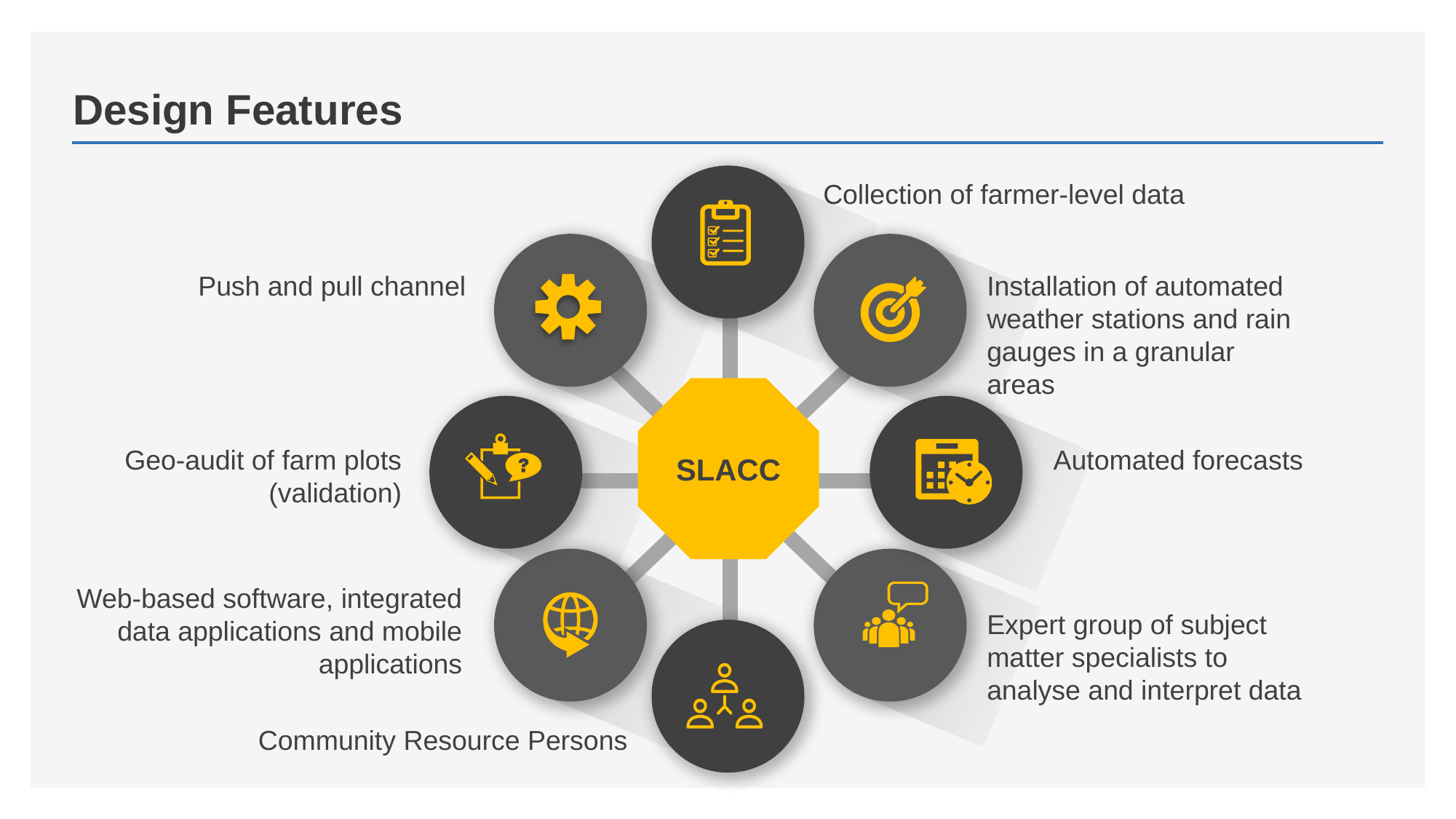

# Design Features

Collection of farmer-level data

Push and pull channel
Installation of automated weather stations and rain gauges in a granular areas

SLACC

Geo-audit of farm plots (validation)
Automated forecasts

Web-based software, integrated data applications and mobile applications

Expert group of subject matter specialists to analyse and interpret data

Community Resource Persons